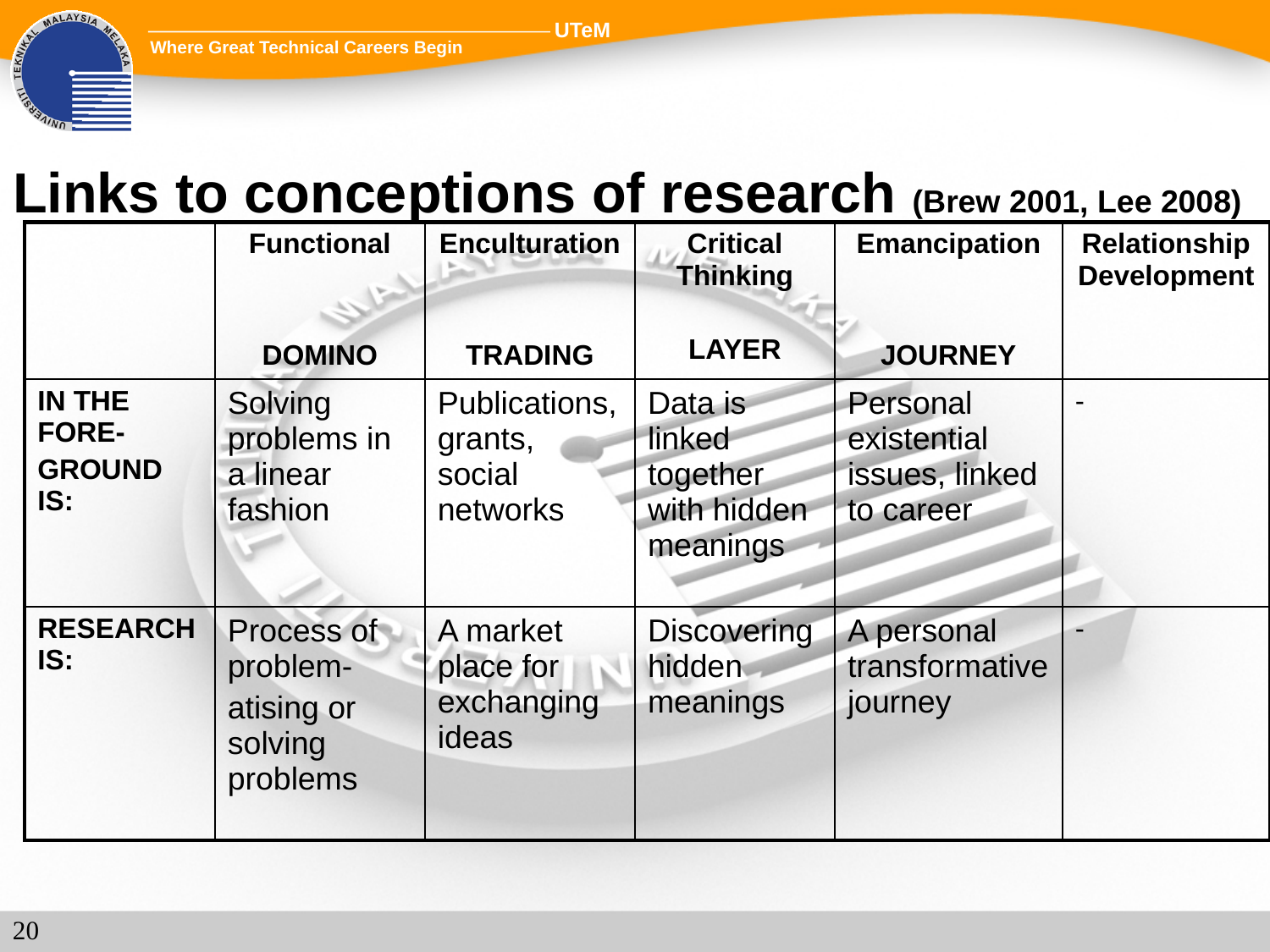

# Links to conceptions of research (Brew 2001, Lee 2008)
|  | Functional DOMINO | Enculturation TRADING | Critical Thinking LAYER | Emancipation JOURNEY | Relationship Development |
| --- | --- | --- | --- | --- | --- |
| IN THE FORE- GROUND IS: | Solving problems in a linear fashion | Publications, grants, social networks | Data is linked together with hidden meanings | Personal existential issues, linked to career | - |
| RESEARCH IS: | Process of problem- atising or solving problems | A market place for exchanging ideas | Discovering hidden meanings | A personal transformative journey | - |